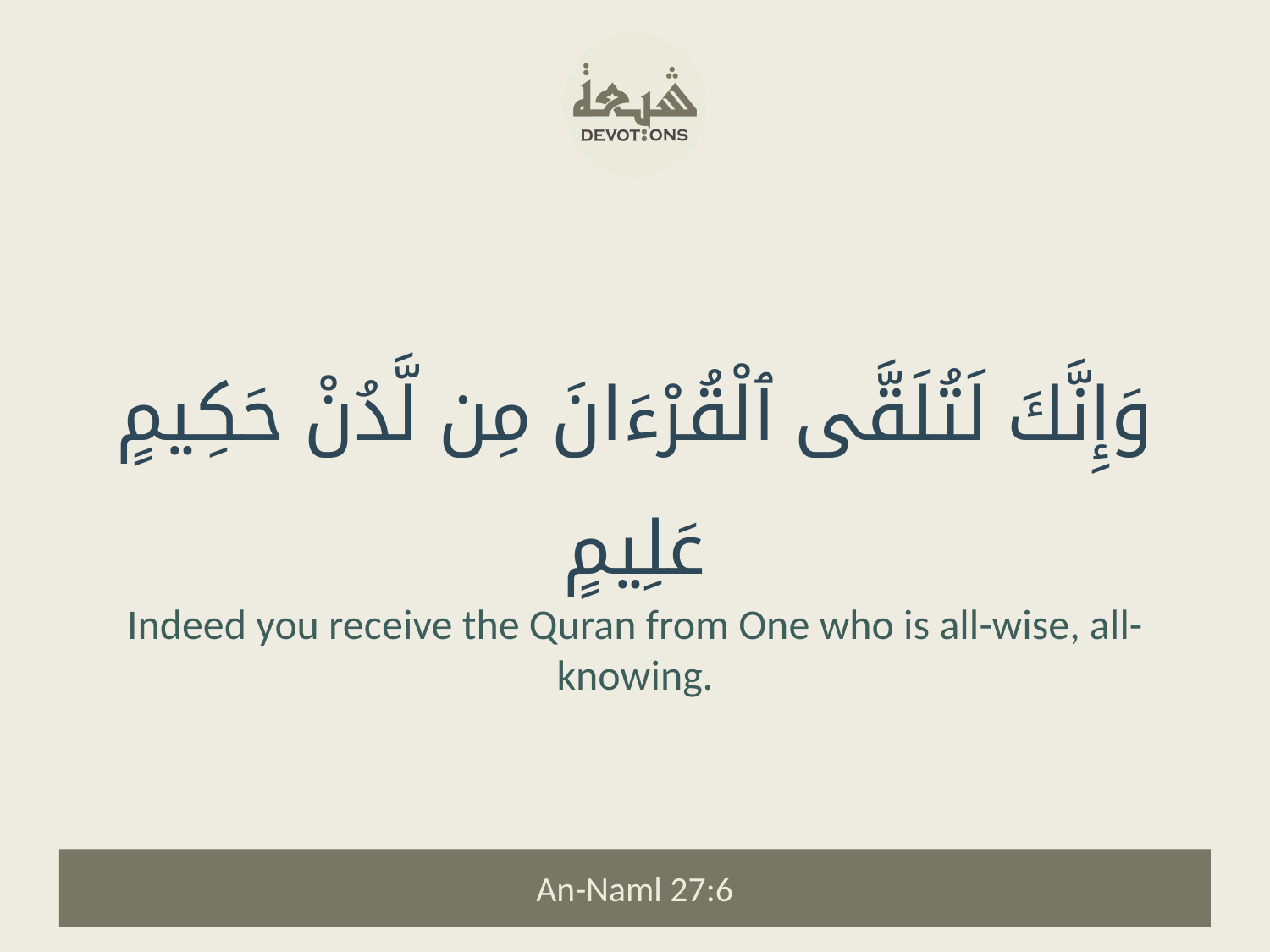

وَإِنَّكَ لَتُلَقَّى ٱلْقُرْءَانَ مِن لَّدُنْ حَكِيمٍ عَلِيمٍ
Indeed you receive the Quran from One who is all-wise, all-knowing.
An-Naml 27:6